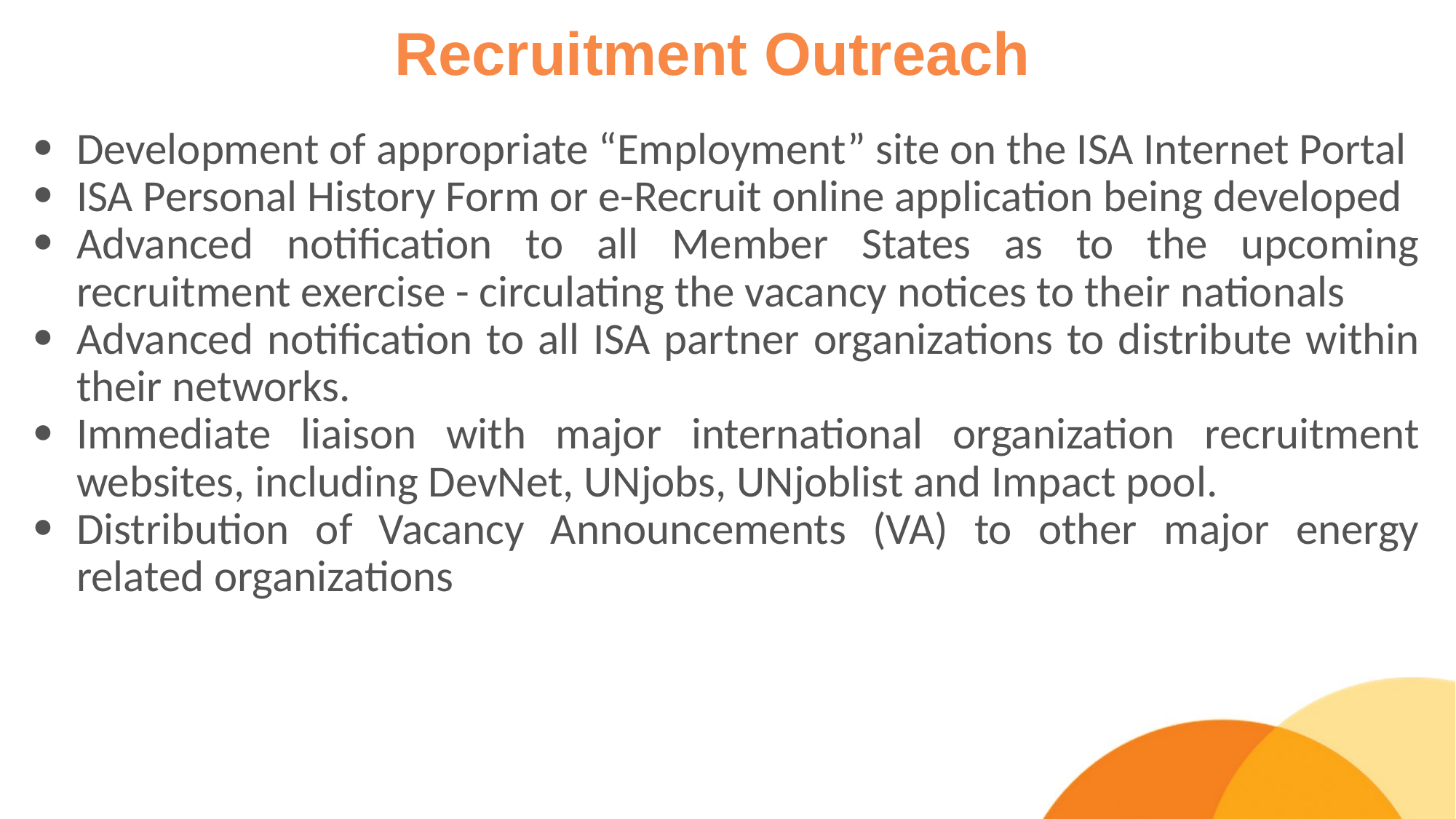

# Recruitment Outreach
Development of appropriate “Employment” site on the ISA Internet Portal
ISA Personal History Form or e-Recruit online application being developed
Advanced notification to all Member States as to the upcoming recruitment exercise - circulating the vacancy notices to their nationals
Advanced notification to all ISA partner organizations to distribute within their networks.
Immediate liaison with major international organization recruitment websites, including DevNet, UNjobs, UNjoblist and Impact pool.
Distribution of Vacancy Announcements (VA) to other major energy related organizations